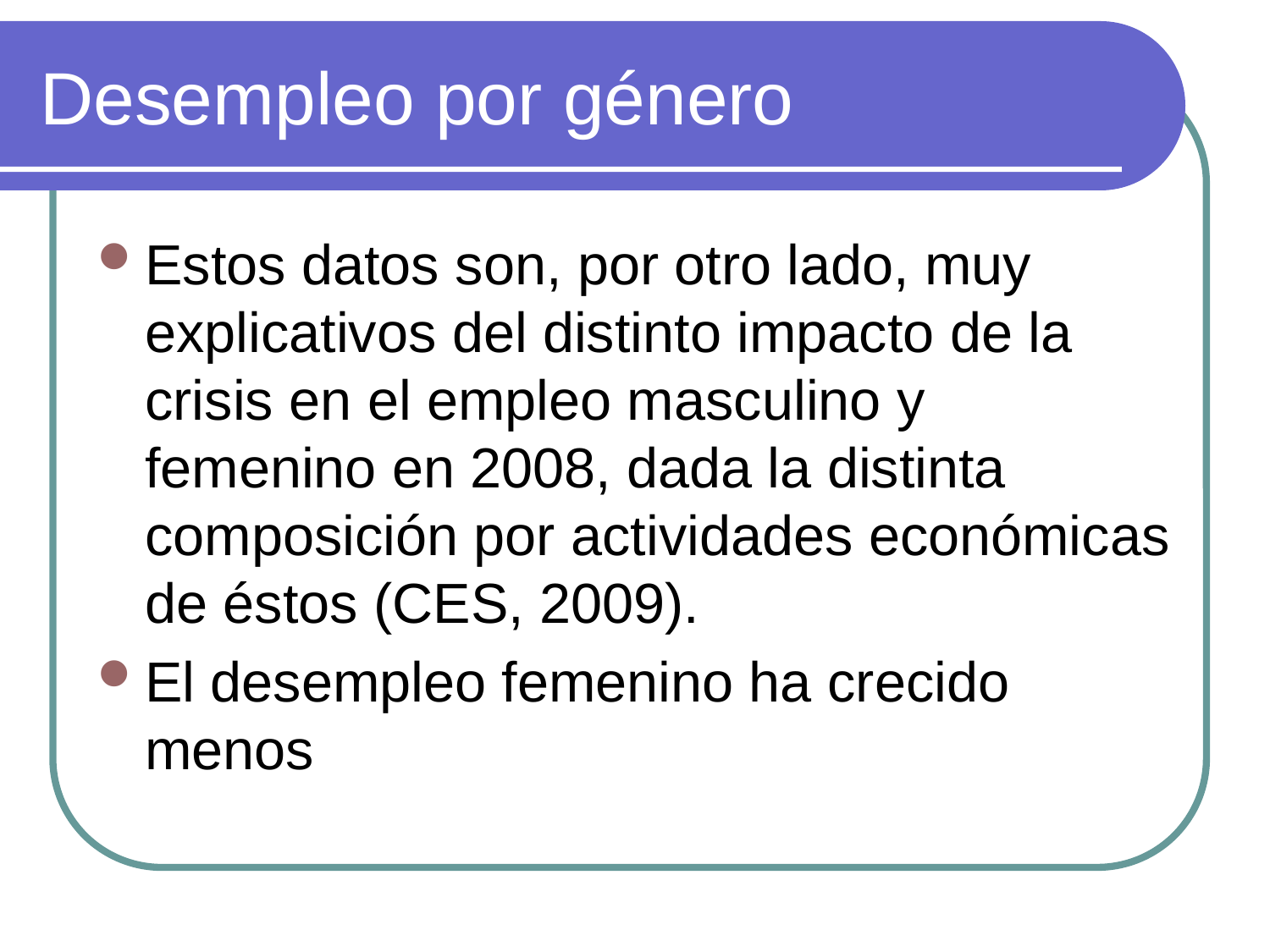

# Desempleo por género
Estos datos son, por otro lado, muy explicativos del distinto impacto de la crisis en el empleo masculino y femenino en 2008, dada la distinta composición por actividades económicas de éstos (CES, 2009).
El desempleo femenino ha crecido menos